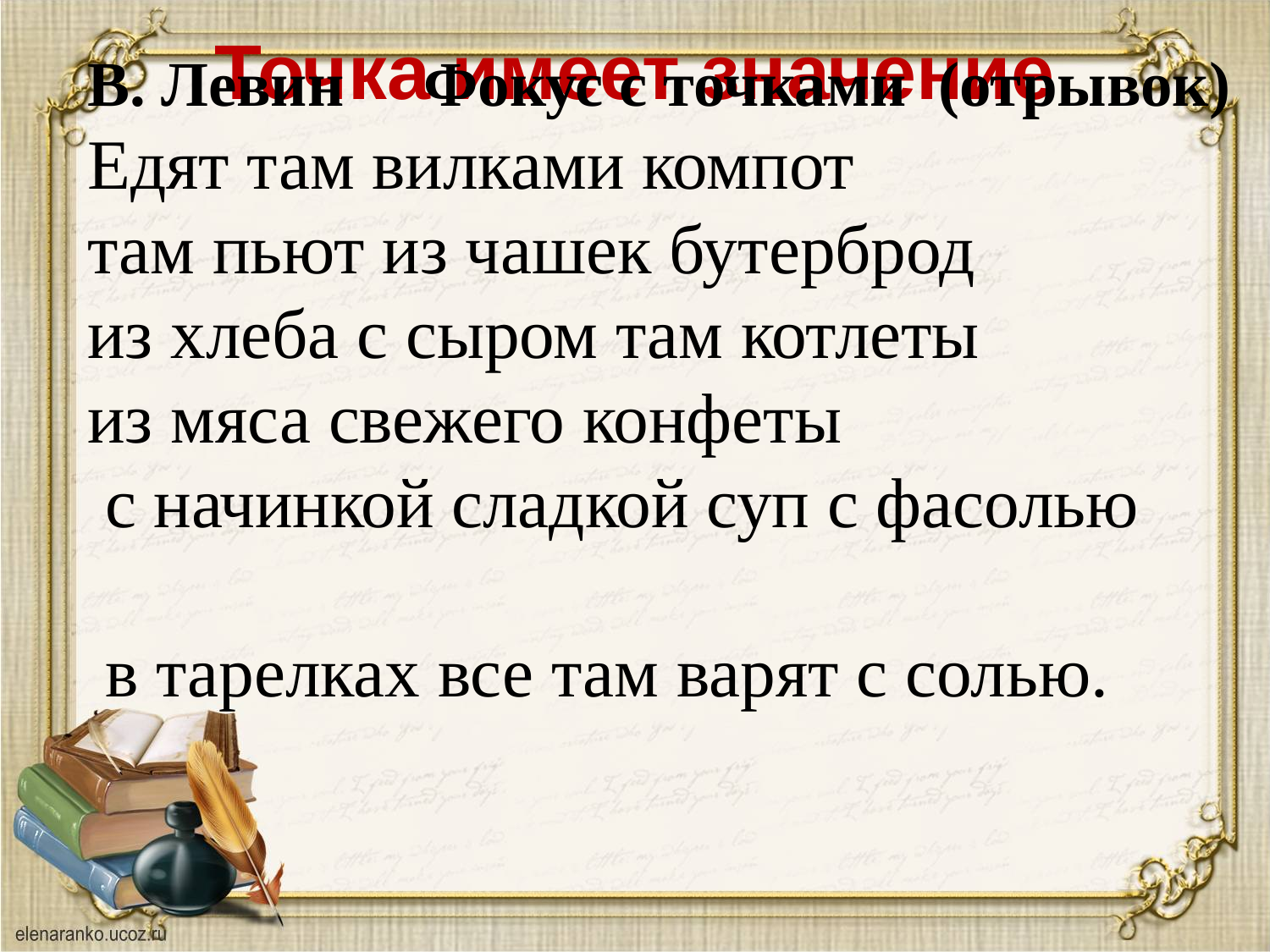

# Точка имеет значение
В. Левин     Фокус с точками  (отрывок)
Едят там вилками компот
там пьют из чашек бутерброд
из хлеба с сыром там котлеты
из мяса свежего конфеты
 с начинкой сладкой суп с фасолью
 в тарелках все там варят с солью.